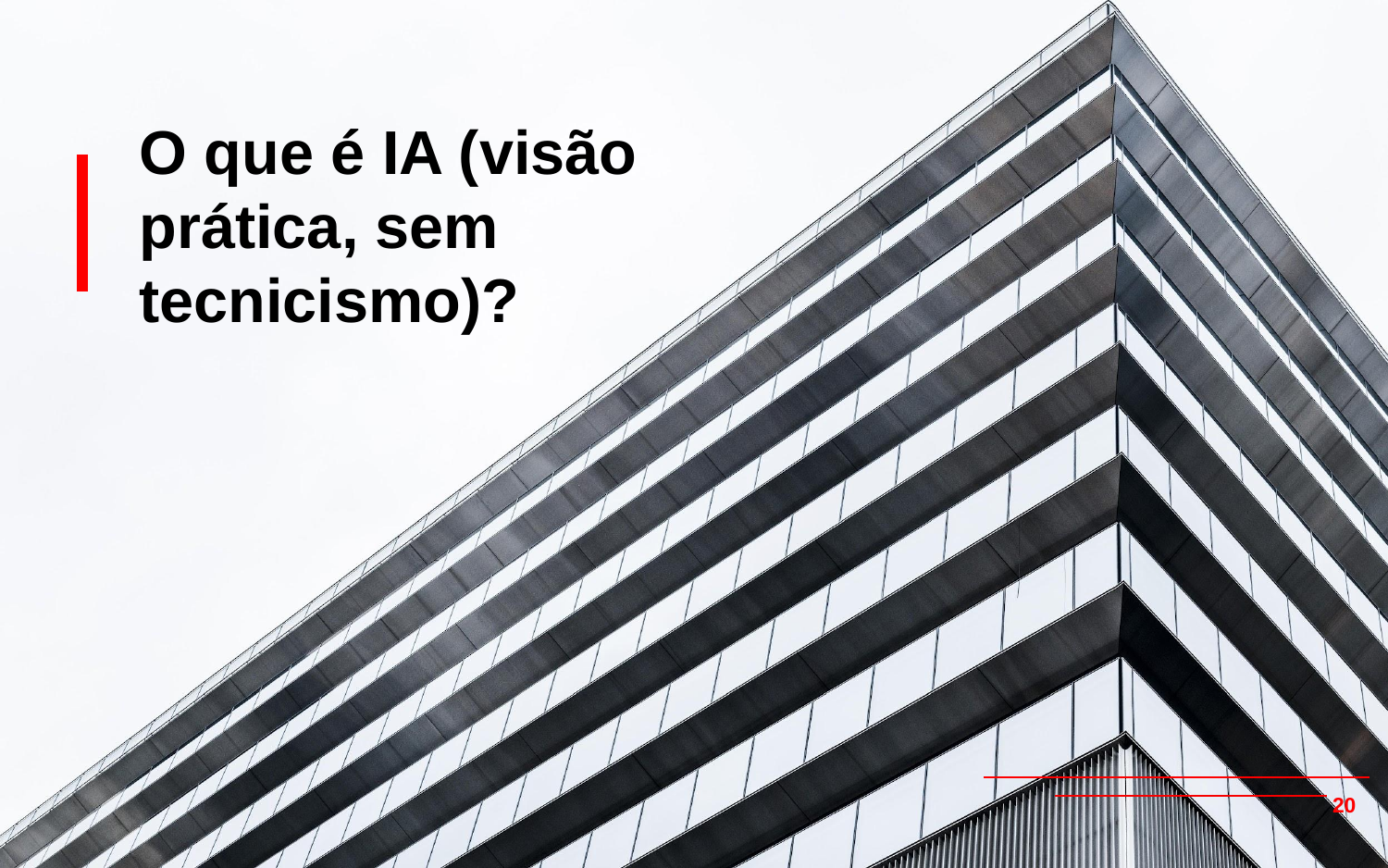

O que é IA (visão prática, sem tecnicismo)?